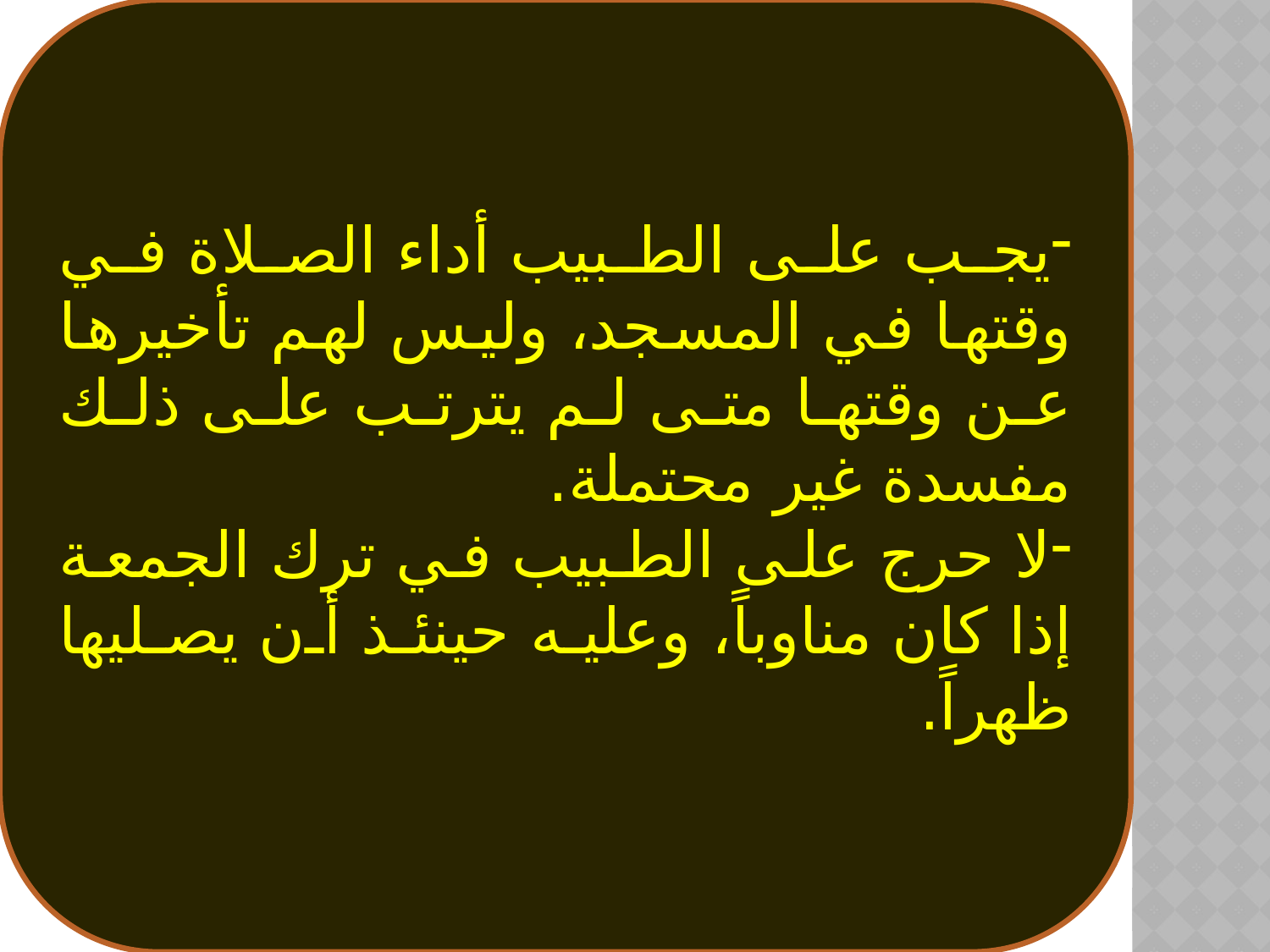

يجب على الطبيب أداء الصلاة في وقتها في المسجد، وليس لهم تأخيرها عن وقتها متى لم يترتب على ذلك مفسدة غير محتملة.
لا حرج على الطبيب في ترك الجمعة إذا كان مناوباً، وعليه حينئذ أن يصليها ظهراً.